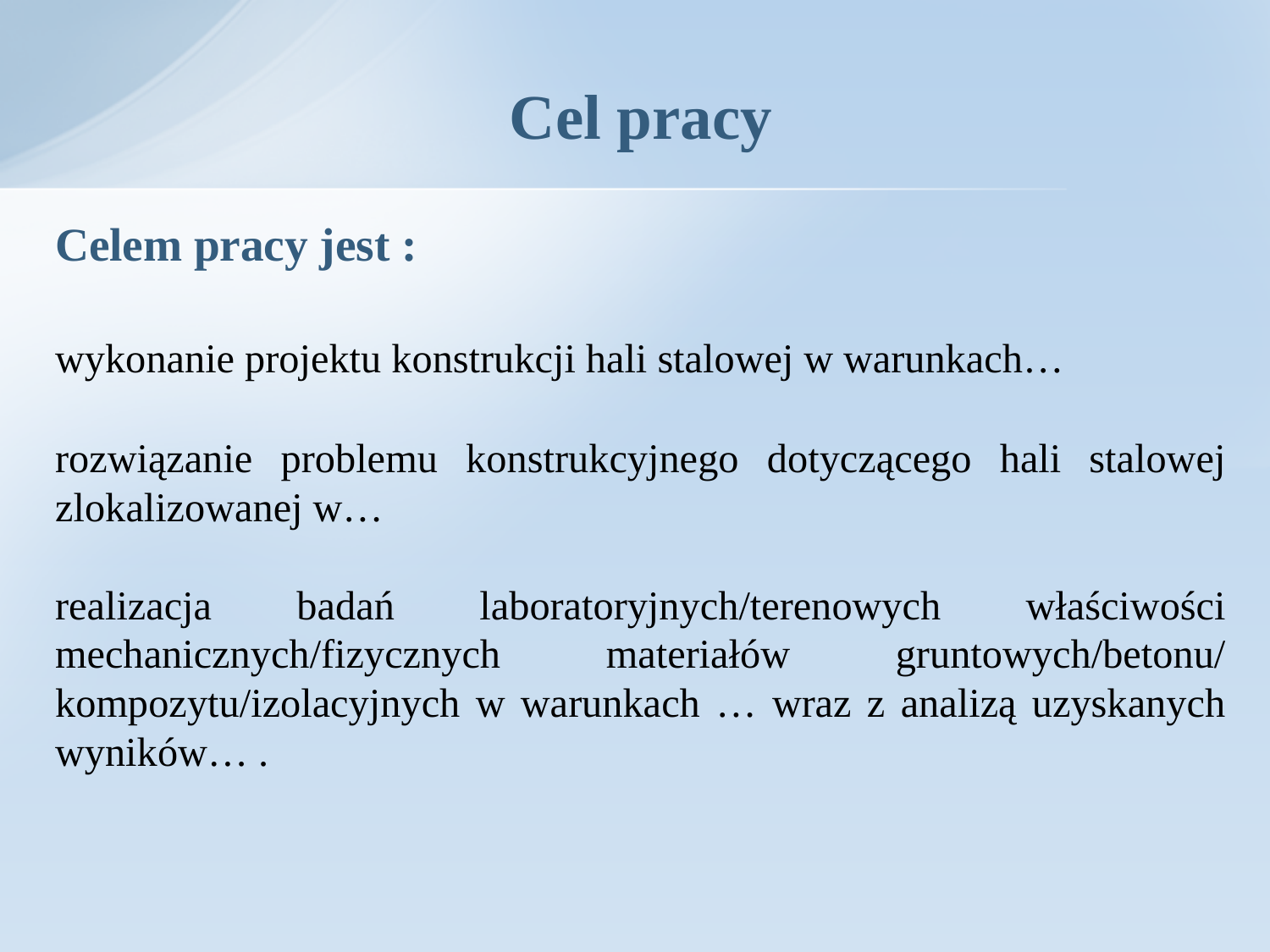

# Cel pracy

	Celem pracy jest :

		wykonanie projektu konstrukcji hali stalowej w warunkach…

		rozwiązanie problemu konstrukcyjnego dotyczącego hali stalowej zlokalizowanej w…

		realizacja badań laboratoryjnych/terenowych właściwości mechanicznych/fizycznych materiałów gruntowych/betonu/ kompozytu/izolacyjnych w warunkach … wraz z analizą uzyskanych wyników… .